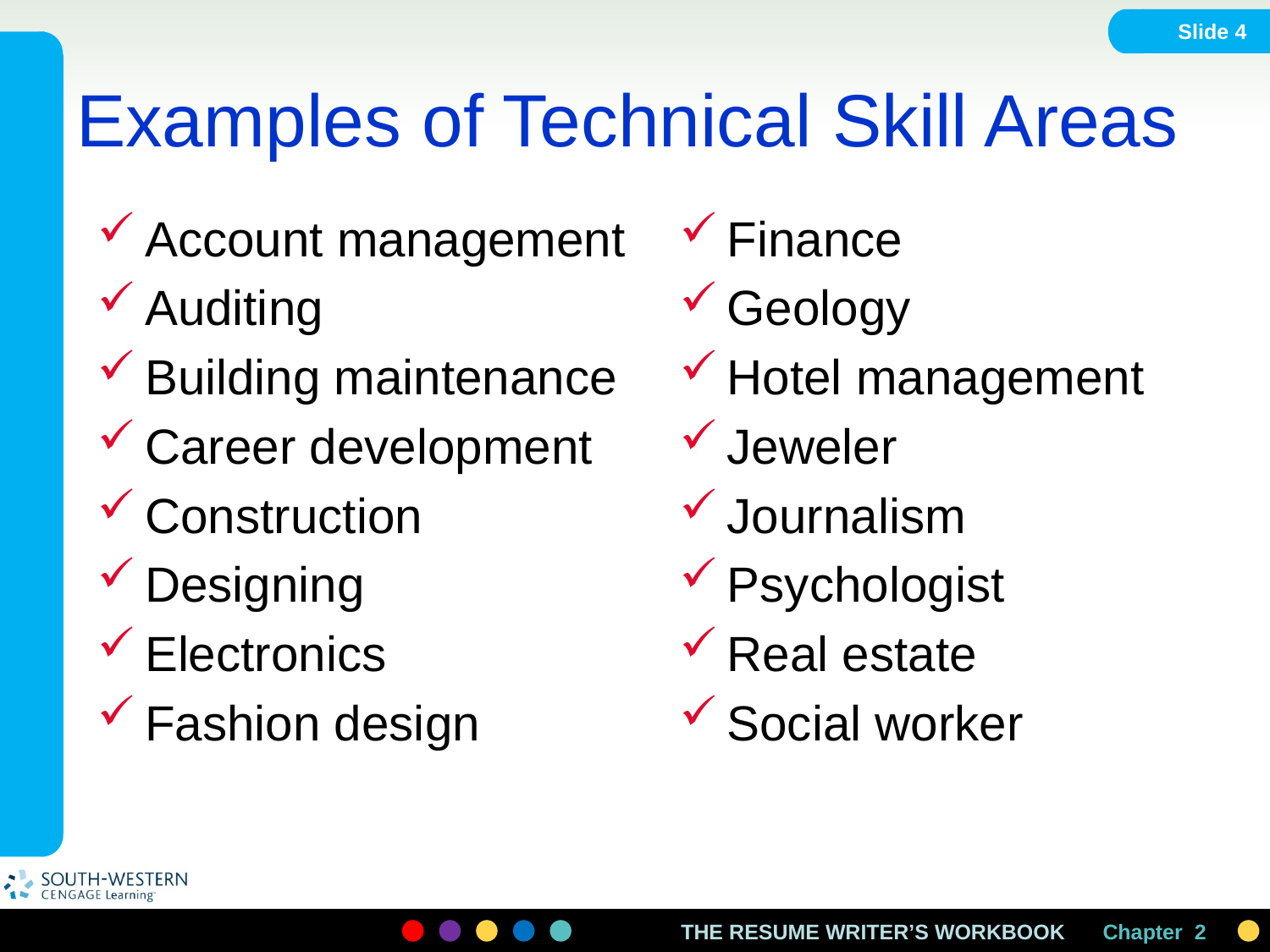

Slide 4
# Examples of Technical Skill Areas
Account management
Auditing
Building maintenance
Career development
Construction
Designing
Electronics
Fashion design

Finance
Geology
Hotel management
Jeweler
Journalism
Psychologist
Real estate
Social worker
Chapter  2